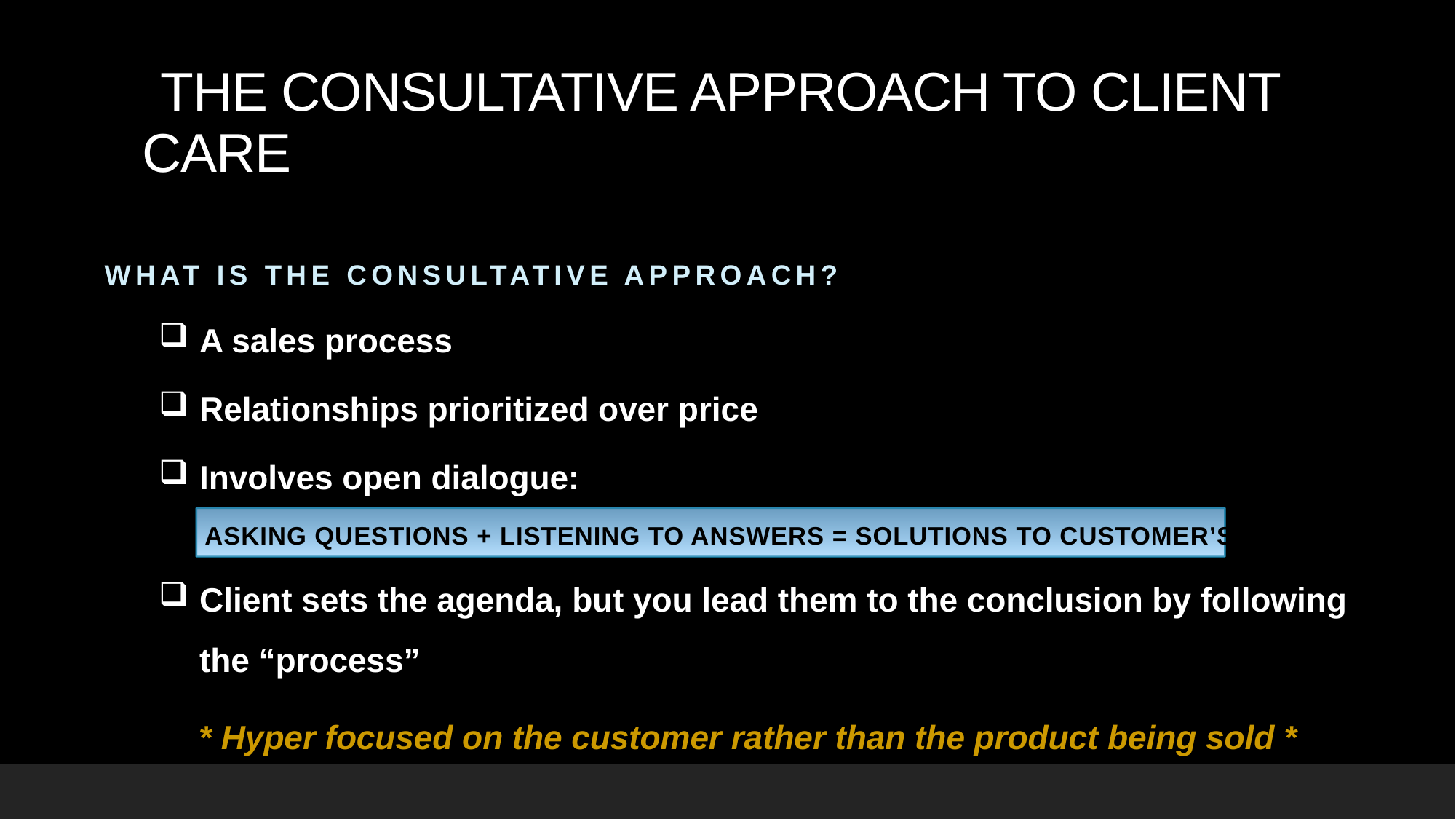

THE CONSULTATIVE APPROACH TO CLIENT CARE
WHAT IS THE CONSULTATIVE APPROACH?
A sales process
Relationships prioritized over price
Involves open dialogue:
	ASKING QUESTIONS + LISTENING TO ANSWERS = SOLUTIONS TO CUSTOMER’S NEEDS
Client sets the agenda, but you lead them to the conclusion by following the “process”

* Hyper focused on the customer rather than the product being sold *